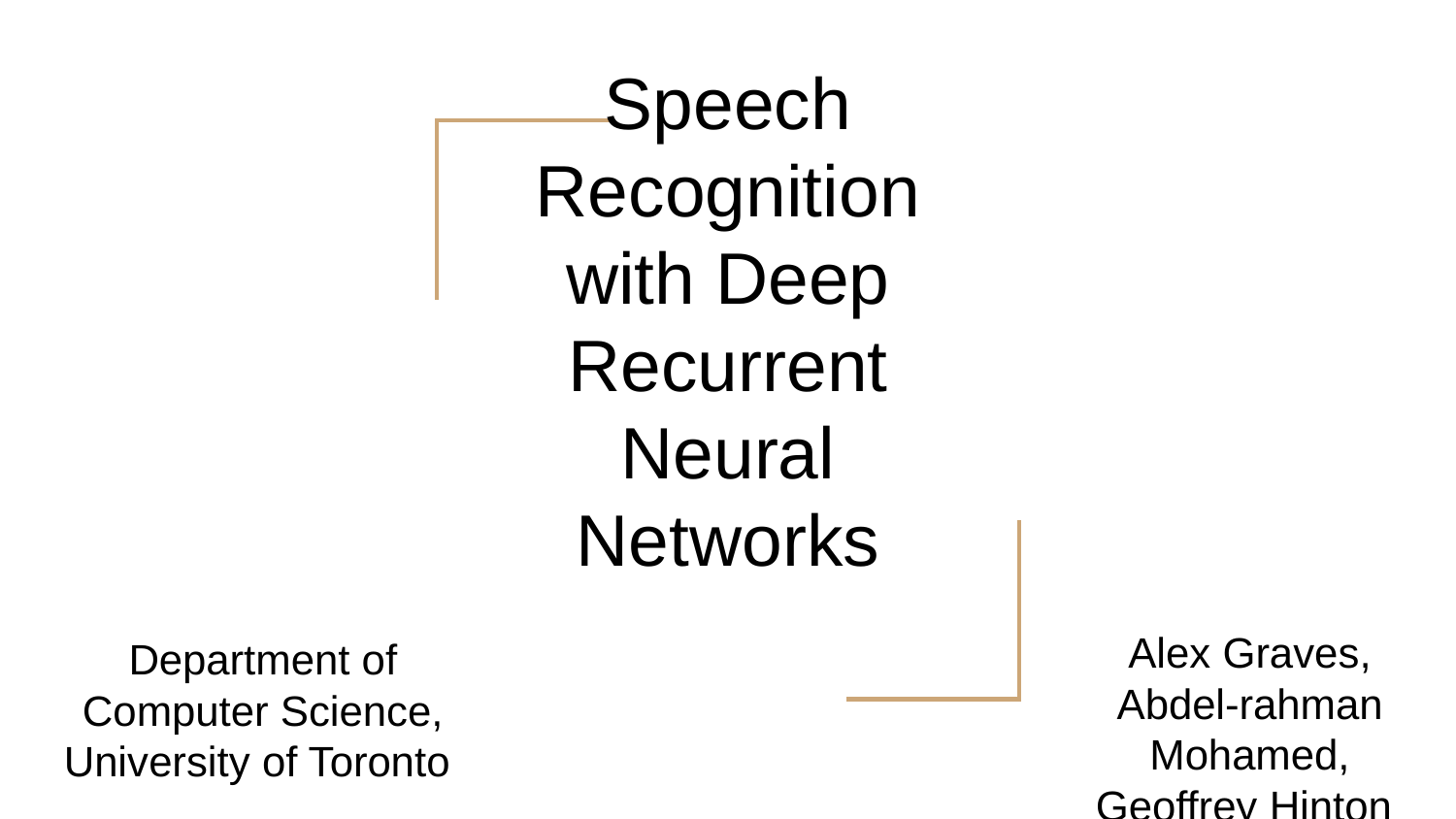

# Speech Recognition with Deep Recurrent Neural Networks
Department of Computer Science, University of Toronto
Alex Graves, Abdel-rahman Mohamed, Geoffrey Hinton